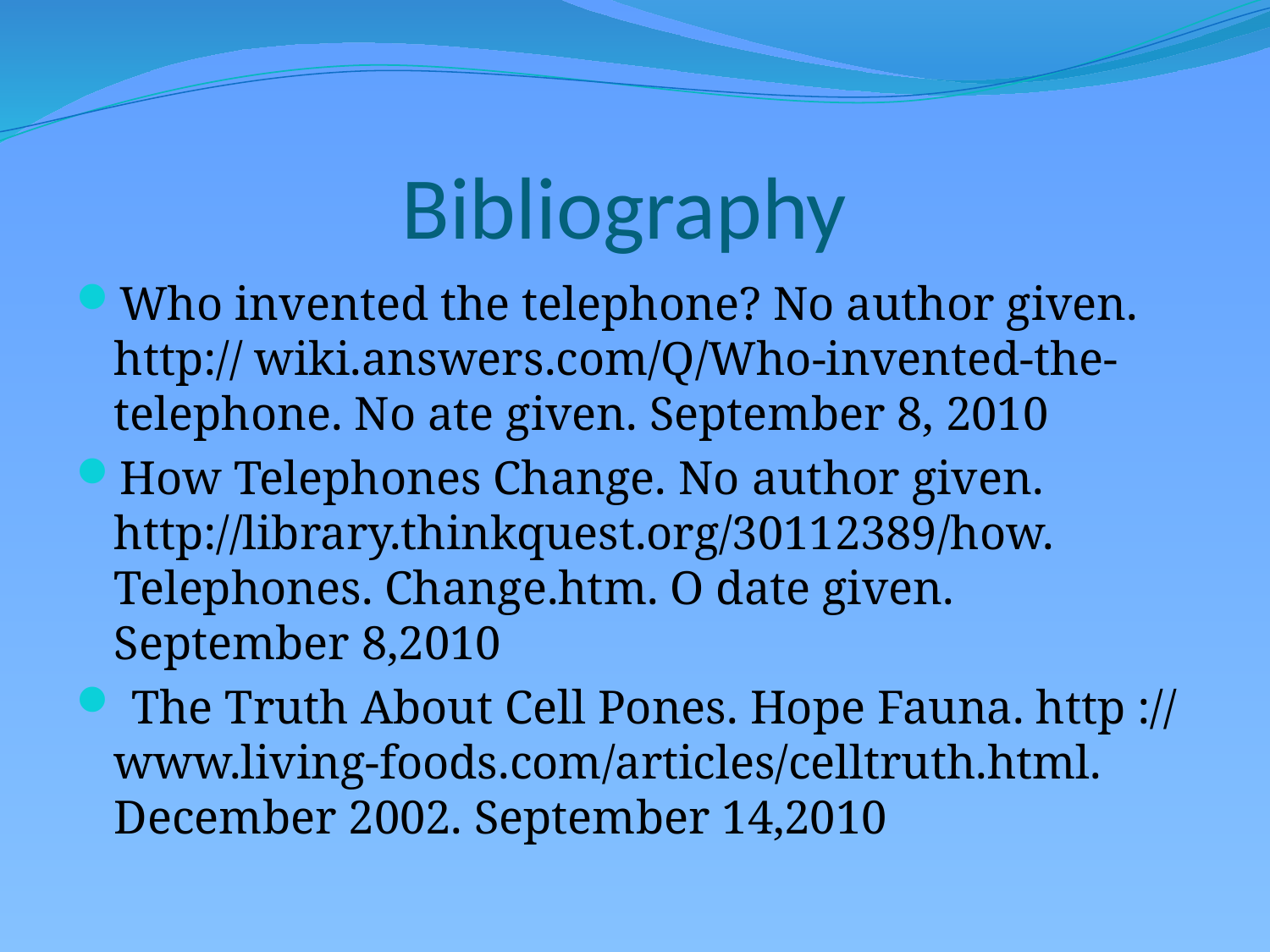

# Bibliography
Who invented the telephone? No author given. http:// wiki.answers.com/Q/Who-invented-the-telephone. No ate given. September 8, 2010
How Telephones Change. No author given. http://library.thinkquest.org/30112389/how. Telephones. Change.htm. O date given. September 8,2010
 The Truth About Cell Pones. Hope Fauna. http :// www.living-foods.com/articles/celltruth.html. December 2002. September 14,2010